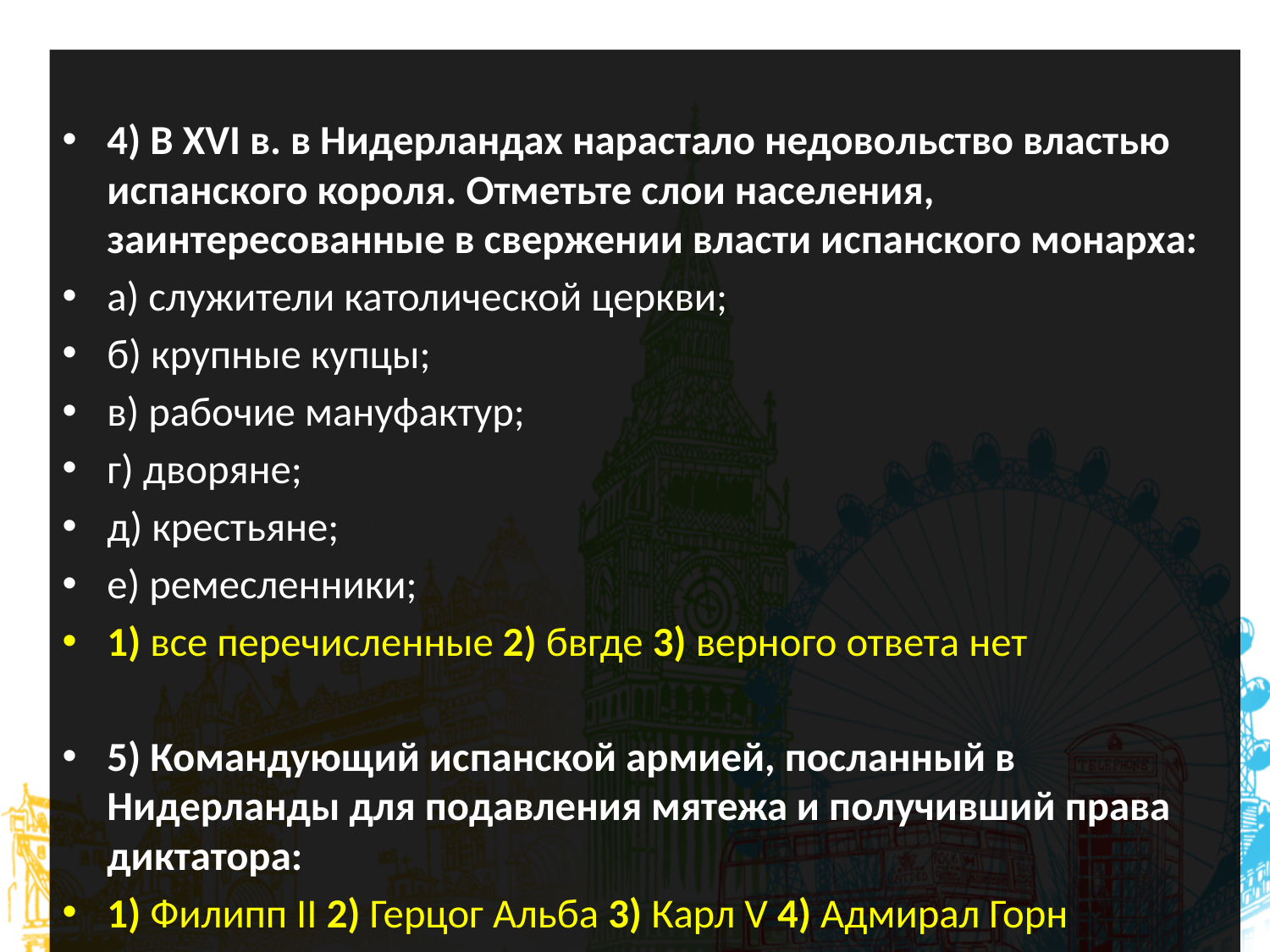

4) В XVI в. в Нидерландах нарастало недовольство властью испанского короля. Отметьте слои населения, заинтересованные в свержении власти испанского монарха:
а) служители католической церкви;
б) крупные купцы;
в) рабочие мануфактур;
г) дворяне;
д) крестьяне;
е) ремесленники;
1) все перечисленные 2) бвгде 3) верного ответа нет

5) Командующий испанской армией, посланный в Нидерланды для подавления мятежа и получивший права диктатора:
1) Филипп II 2) Герцог Альба 3) Карл V 4) Адмирал Горн